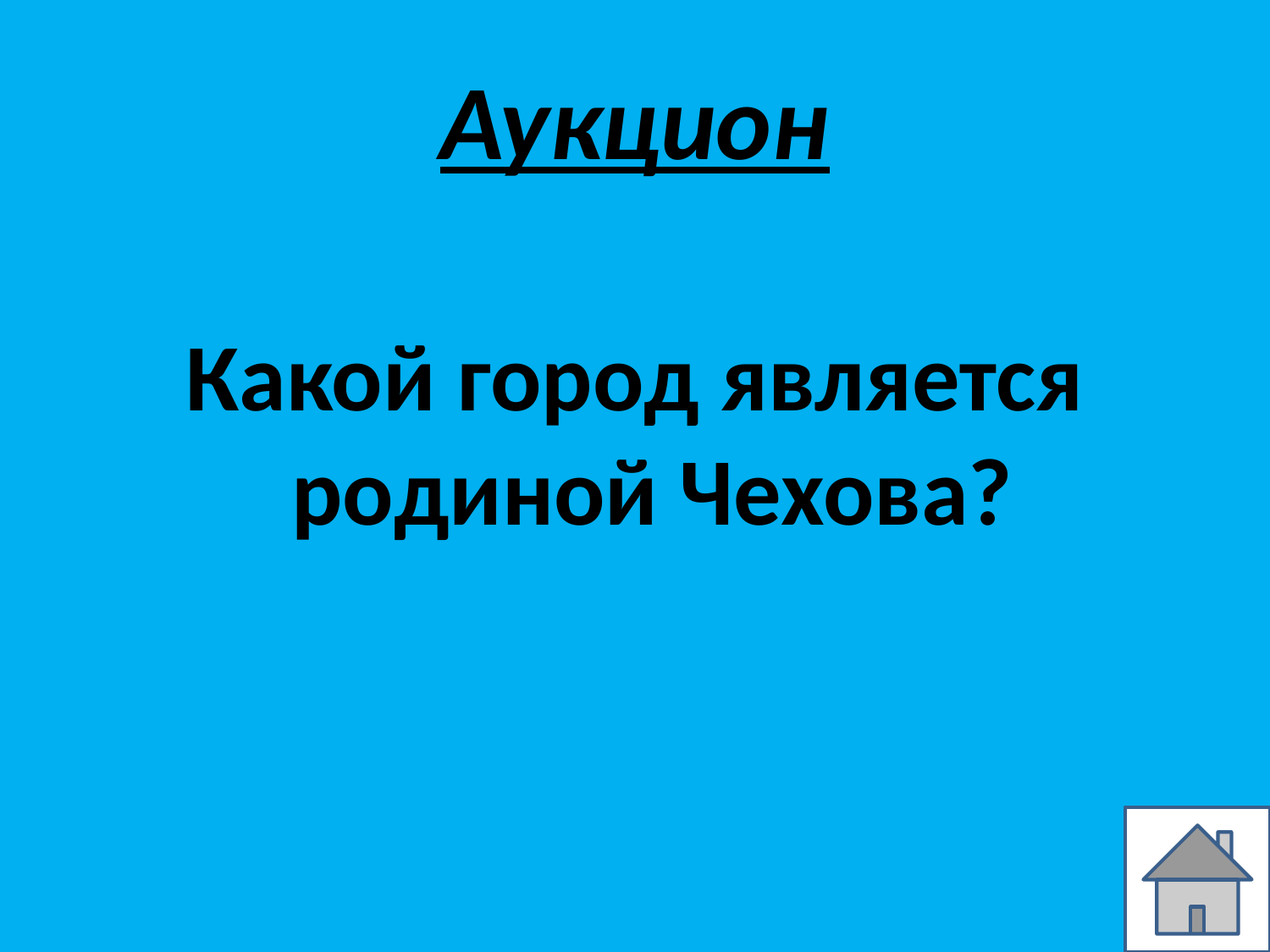

# Аукцион

Какой город является родиной Чехова?